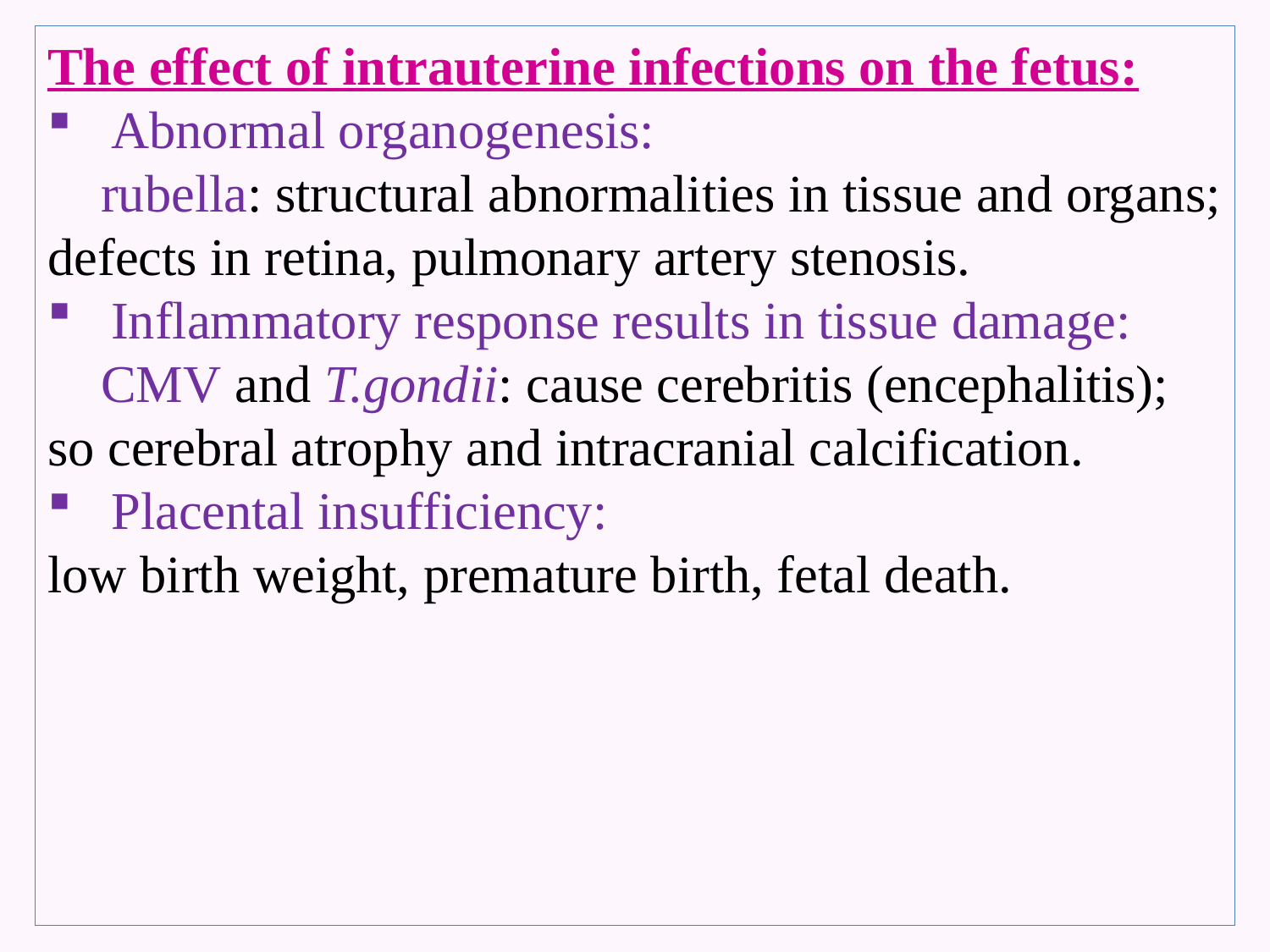

The effect of intrauterine infections on the fetus:
Abnormal organogenesis:
    rubella: structural abnormalities in tissue and organs; defects in retina, pulmonary artery stenosis.
Inflammatory response results in tissue damage:
    CMV and T.gondii: cause cerebritis (encephalitis); so cerebral atrophy and intracranial calcification.
Placental insufficiency:
low birth weight, premature birth, fetal death.